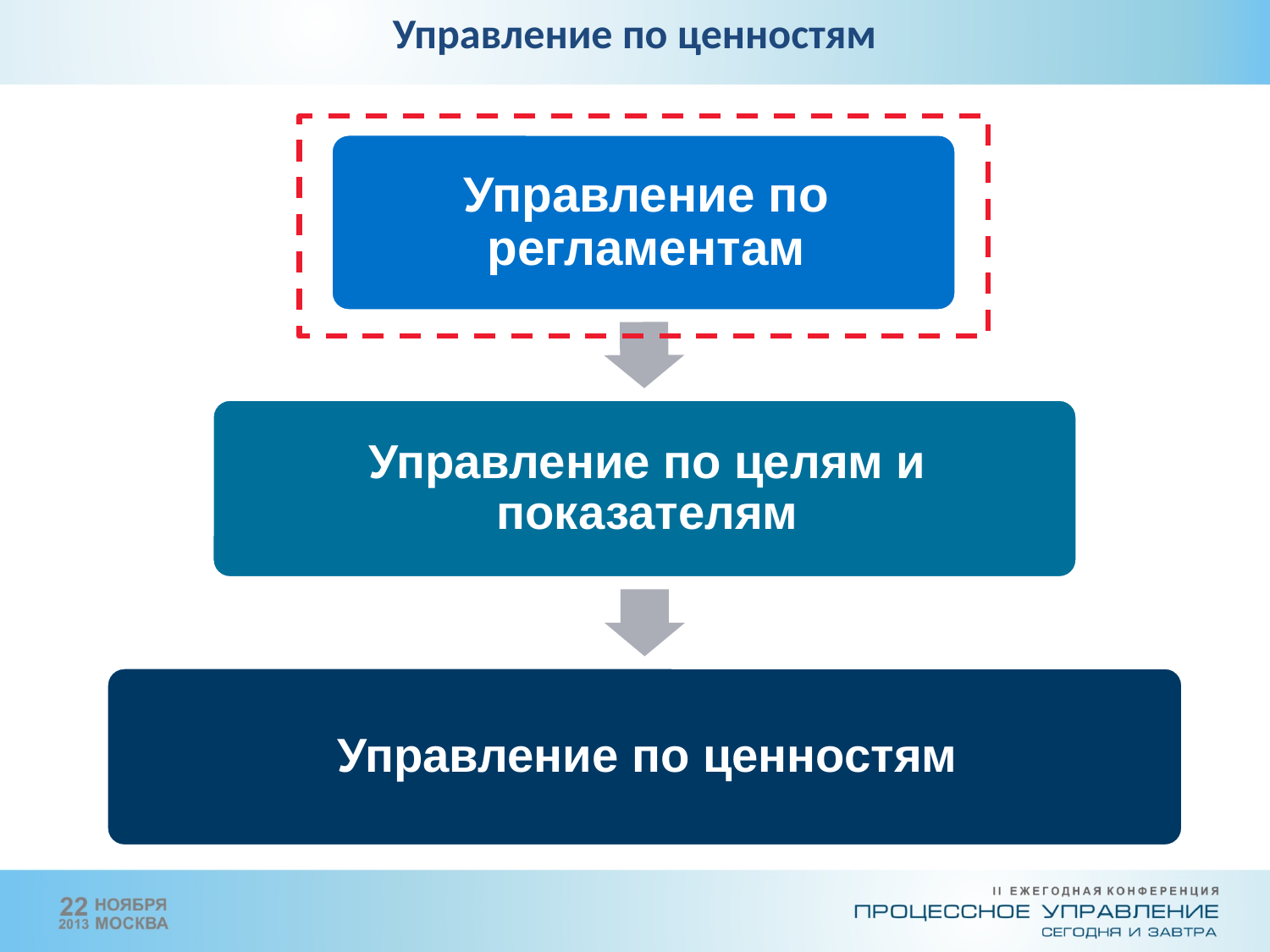

Управление по ценностям

Управление по регламентам

Управление по целям и показателям

Управление по ценностям